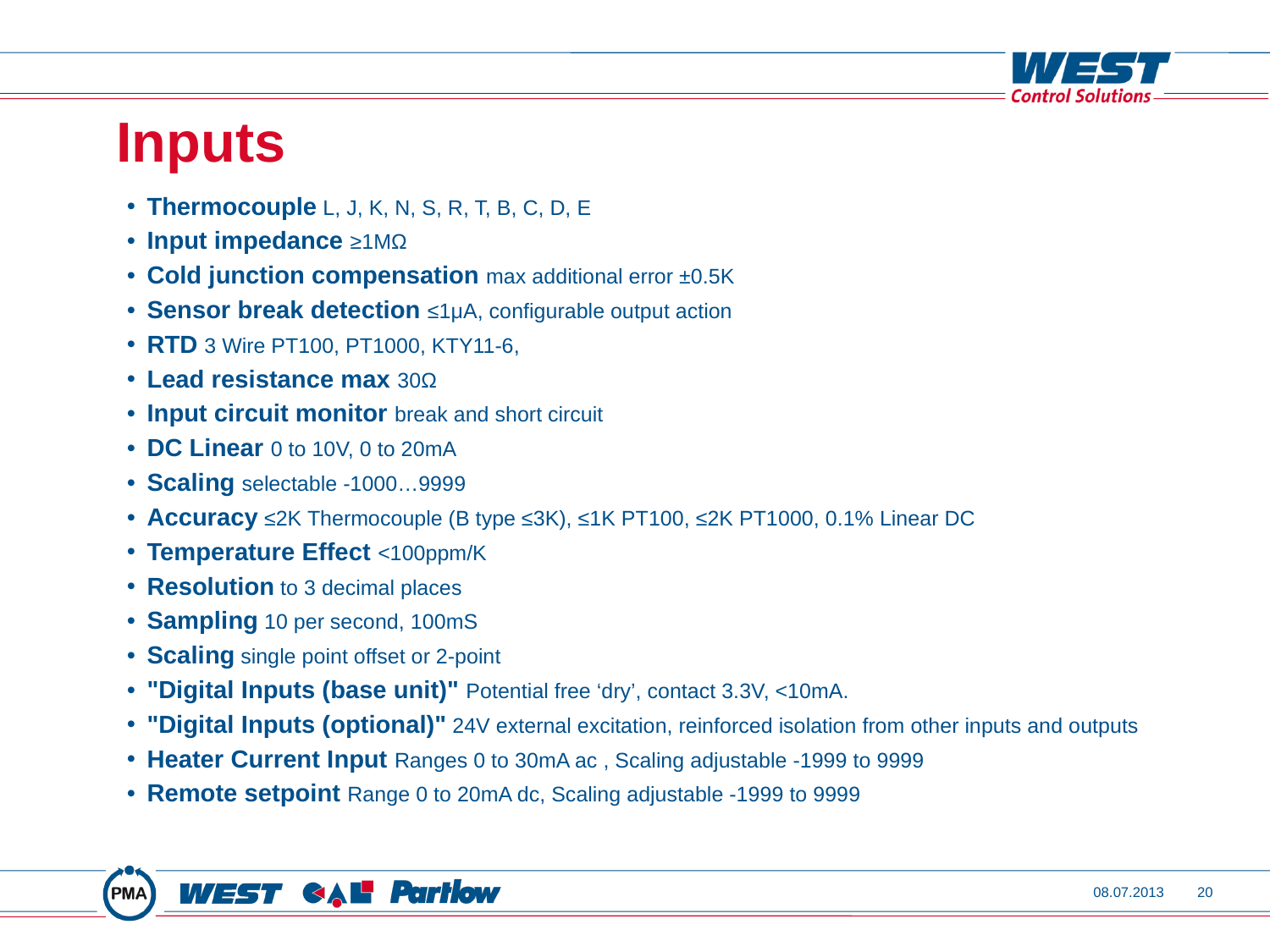

# Inputs
Thermocouple L, J, K, N, S, R, T, B, C, D, E
Input impedance ≥1MΩ
Cold junction compensation max additional error ±0.5K
Sensor break detection ≤1μA, configurable output action
RTD 3 Wire PT100, PT1000, KTY11-6,
Lead resistance max 30Ω
Input circuit monitor break and short circuit
DC Linear 0 to 10V, 0 to 20mA
Scaling selectable -1000…9999
Accuracy ≤2K Thermocouple (B type ≤3K), ≤1K PT100, ≤2K PT1000, 0.1% Linear DC
Temperature Effect <100ppm/K
Resolution to 3 decimal places
Sampling 10 per second, 100mS
Scaling single point offset or 2-point
"Digital Inputs (base unit)" Potential free ‘dry’, contact 3.3V, <10mA.
"Digital Inputs (optional)" 24V external excitation, reinforced isolation from other inputs and outputs
Heater Current Input Ranges 0 to 30mA ac , Scaling adjustable -1999 to 9999
Remote setpoint Range 0 to 20mA dc, Scaling adjustable -1999 to 9999
08.07.2013
20